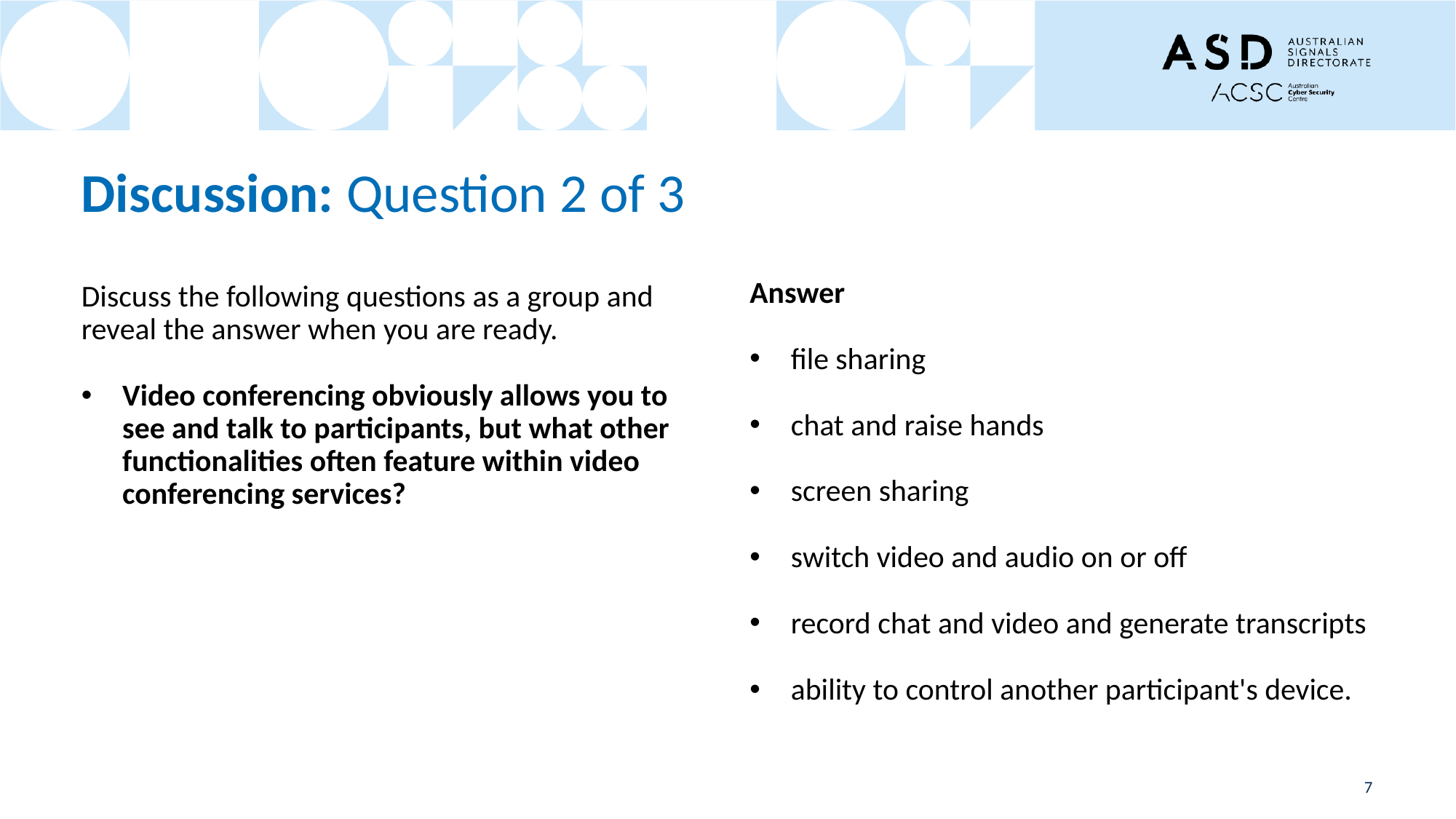

# Discussion: Question 2 of 3
Answer
file sharing
chat and raise hands
screen sharing
switch video and audio on or off
record chat and video and generate transcripts
ability to control another participant's device.
Discuss the following questions as a group and reveal the answer when you are ready.
Video conferencing obviously allows you to see and talk to participants, but what other functionalities often feature within video conferencing services?

7